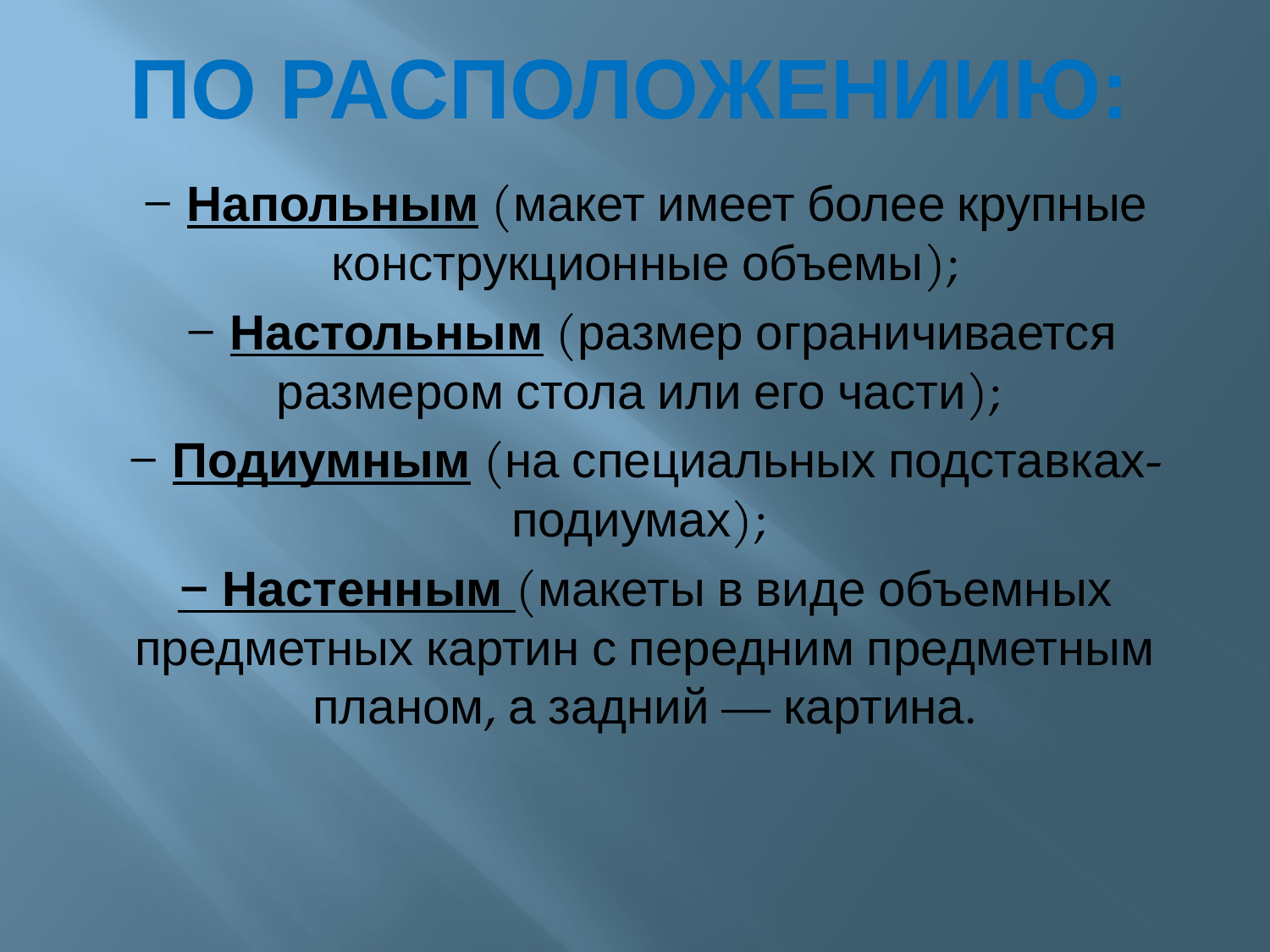

# По расположениию:
‒ Напольным (макет имеет более крупные конструкционные объемы);
 ‒ Настольным (размер ограничивается размером стола или его части);
‒ Подиумным (на специальных подставках-подиумах);
‒ Настенным (макеты в виде объемных предметных картин с передним предметным планом, а задний — картина.